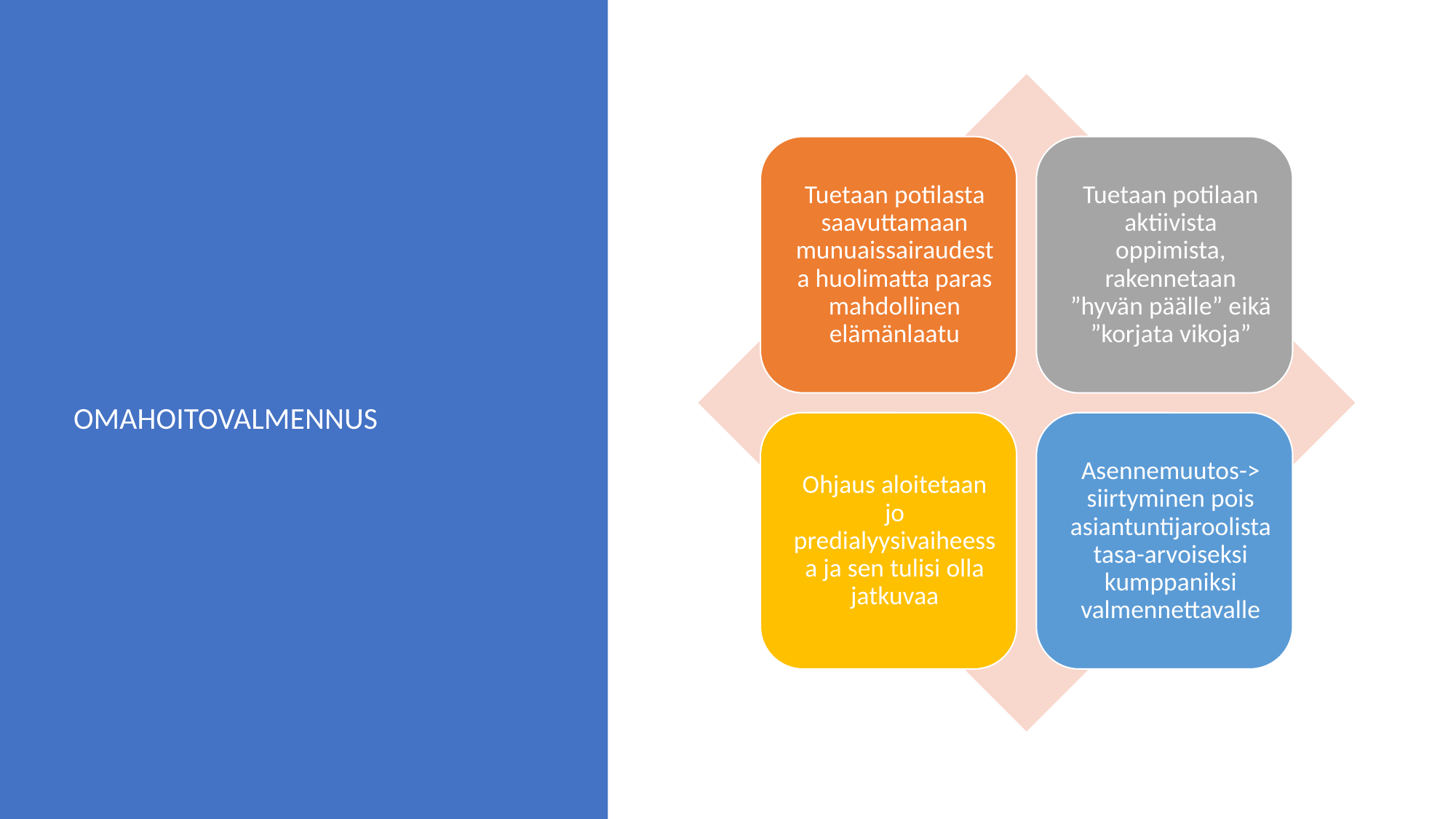

# OMAHOITOVALMENNUS
Tuetaan potilasta saavuttamaan munuaissairaudesta huolimatta paras mahdollinen elämänlaatu
Tuetaan potilaan aktiivista oppimista, rakennetaan ”hyvän päälle” eikä ”korjata vikoja”
Ohjaus aloitetaan jo predialyysivaiheessa ja sen tulisi olla jatkuvaa
Asennemuutos-> siirtyminen pois asiantuntijaroolista tasa-arvoiseksi kumppaniksi valmennettavalle